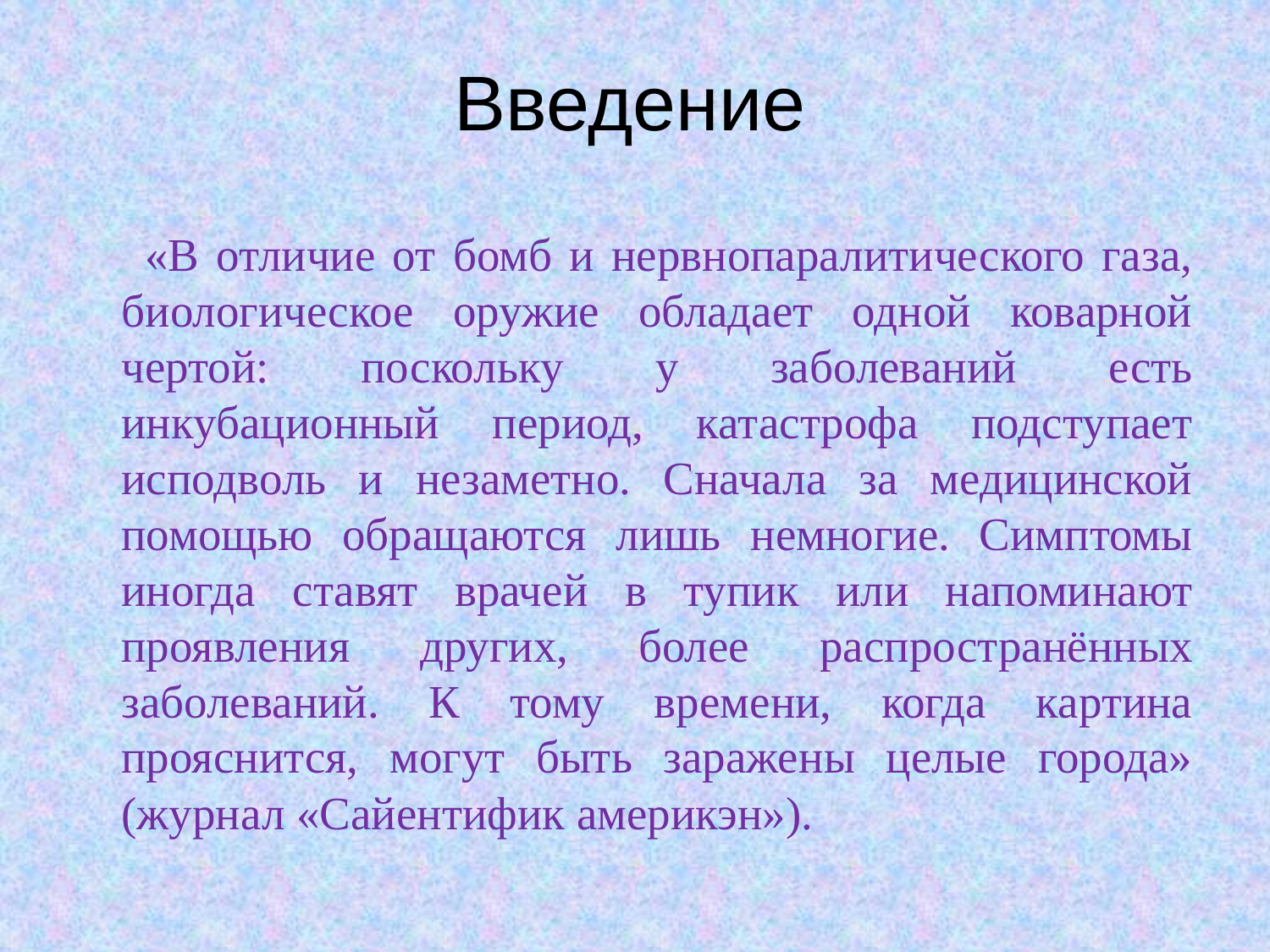

# Введение
    «В отличие от бомб и нервнопаралитического газа, биологическое оружие обладает одной коварной чертой: поскольку у заболеваний есть инкубационный период, катастрофа подступает исподволь и незаметно. Сначала за медицинской помощью обращаются лишь немногие. Симптомы иногда ставят врачей в тупик или напоминают проявления других, более распространённых заболеваний. К тому времени, когда картина прояснится, могут быть заражены целые города» (журнал «Сайентифик америкэн»).